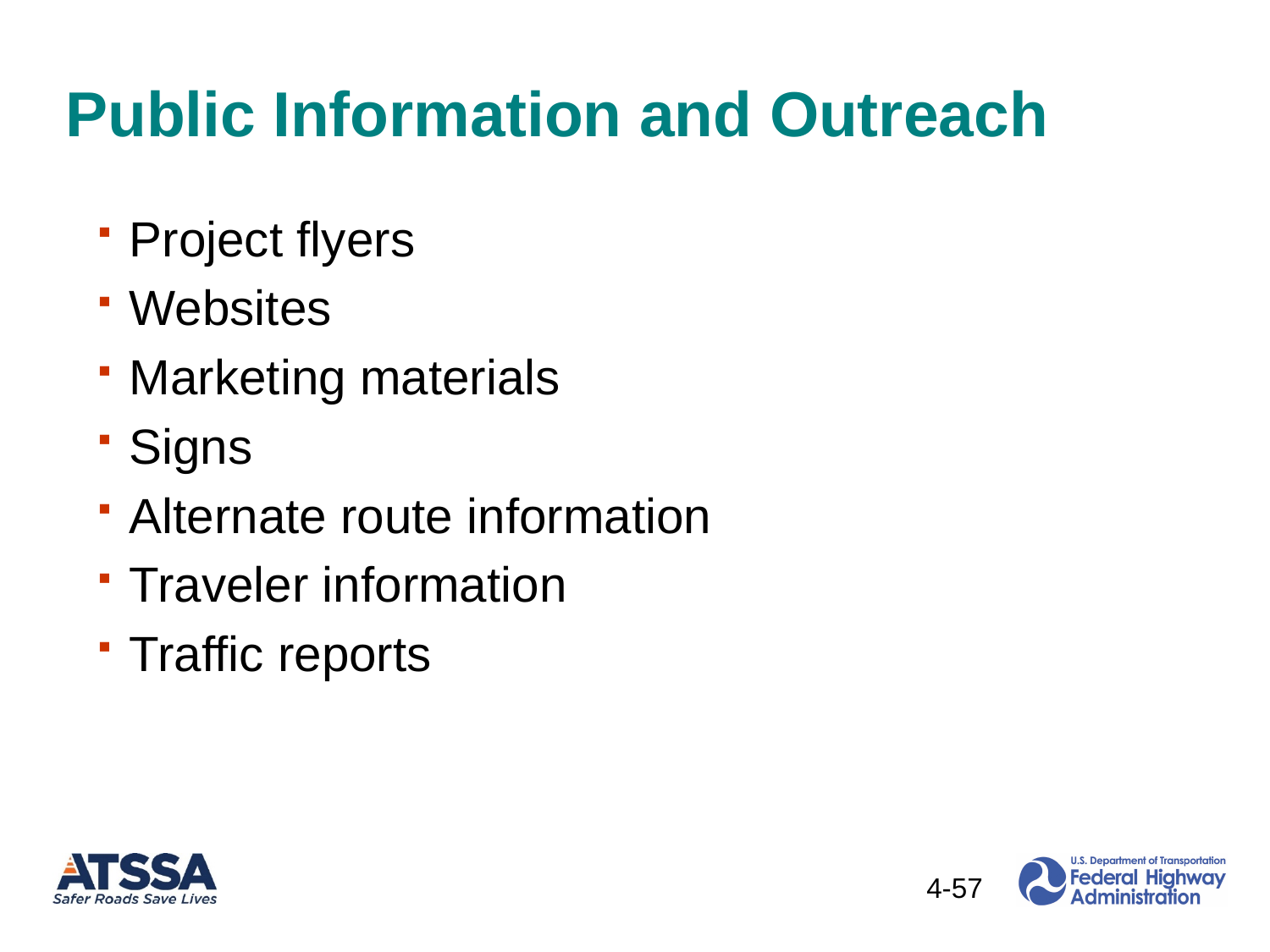

Public Information and Outreach
Project flyers
Websites
Marketing materials
Signs
Alternate route information
Traveler information
Traffic reports